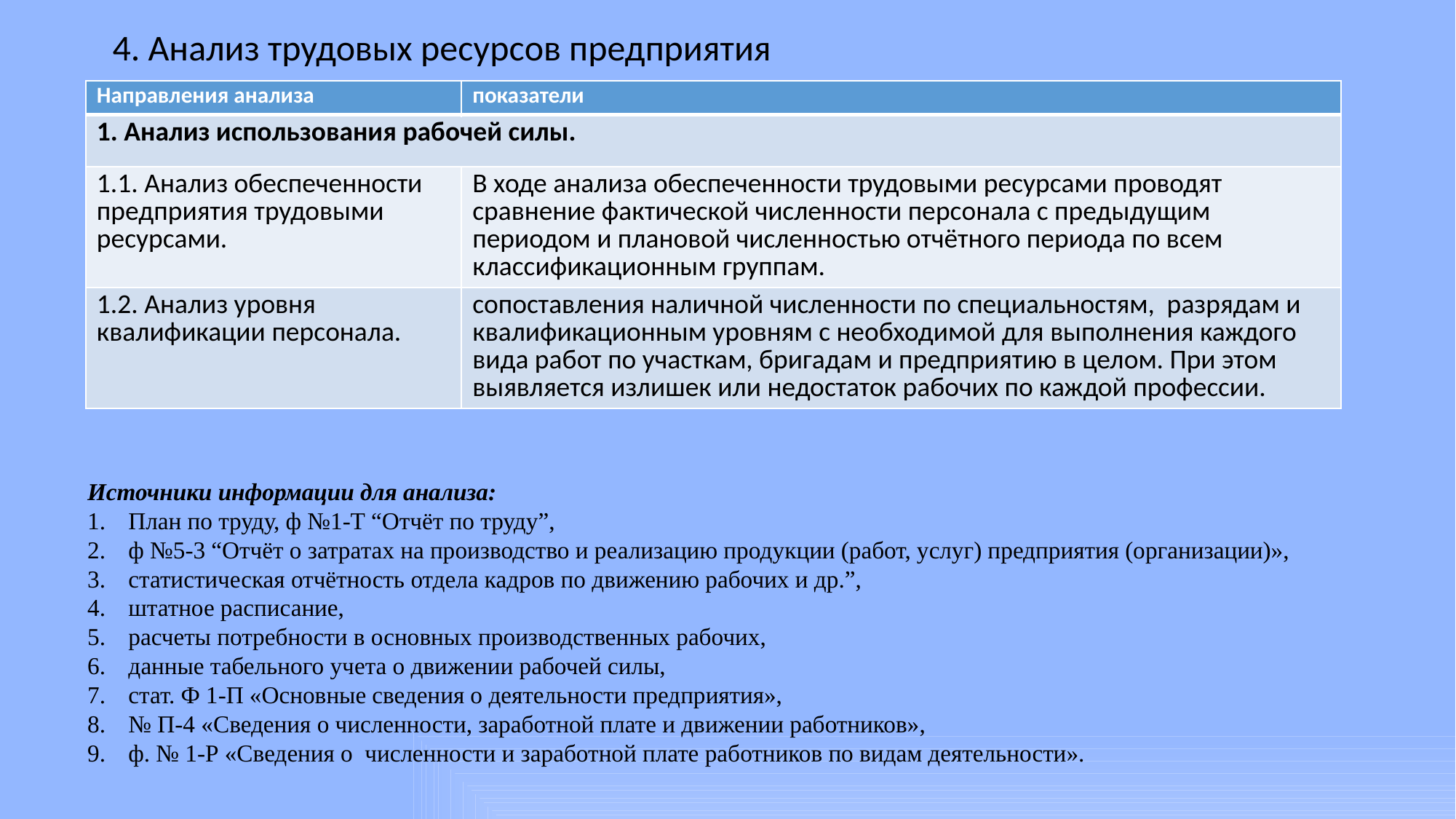

# 4. Анализ трудовых ресурсов предприятия
| Направления анализа | показатели |
| --- | --- |
| 1. Анализ использования рабочей силы. |  |
| 1.1. Анализ обеспеченности предприятия трудовыми ресурсами. | В ходе анализа обеспеченности трудовыми ресурсами проводят сравнение фактической численности персонала с предыдущим периодом и плановой численностью отчётного периода по всем классификационным группам. |
| 1.2. Анализ уровня квалификации персонала. | сопоставления наличной численности по специальностям, разрядам и квалификационным уровням с необходимой для выполнения каждого вида работ по участкам, бригадам и предприятию в целом. При этом выявляется излишек или недостаток рабочих по каждой профессии. |
Источники информации для анализа:
План по труду, ф №1-Т “Отчёт по труду”,
ф №5-3 “Отчёт о затратах на производство и реализацию продукции (работ, услуг) предприятия (организации)»,
статистическая отчётность отдела кадров по движению рабочих и др.”,
штатное расписание,
расчеты потребности в основных производственных рабочих,
данные табельного учета о движении рабочей силы,
стат. Ф 1-П «Основные сведения о деятельности предприятия»,
№ П-4 «Сведения о численности, заработной плате и движении работников»,
ф. № 1-Р «Сведения о  численности и заработной плате работников по видам деятельности».